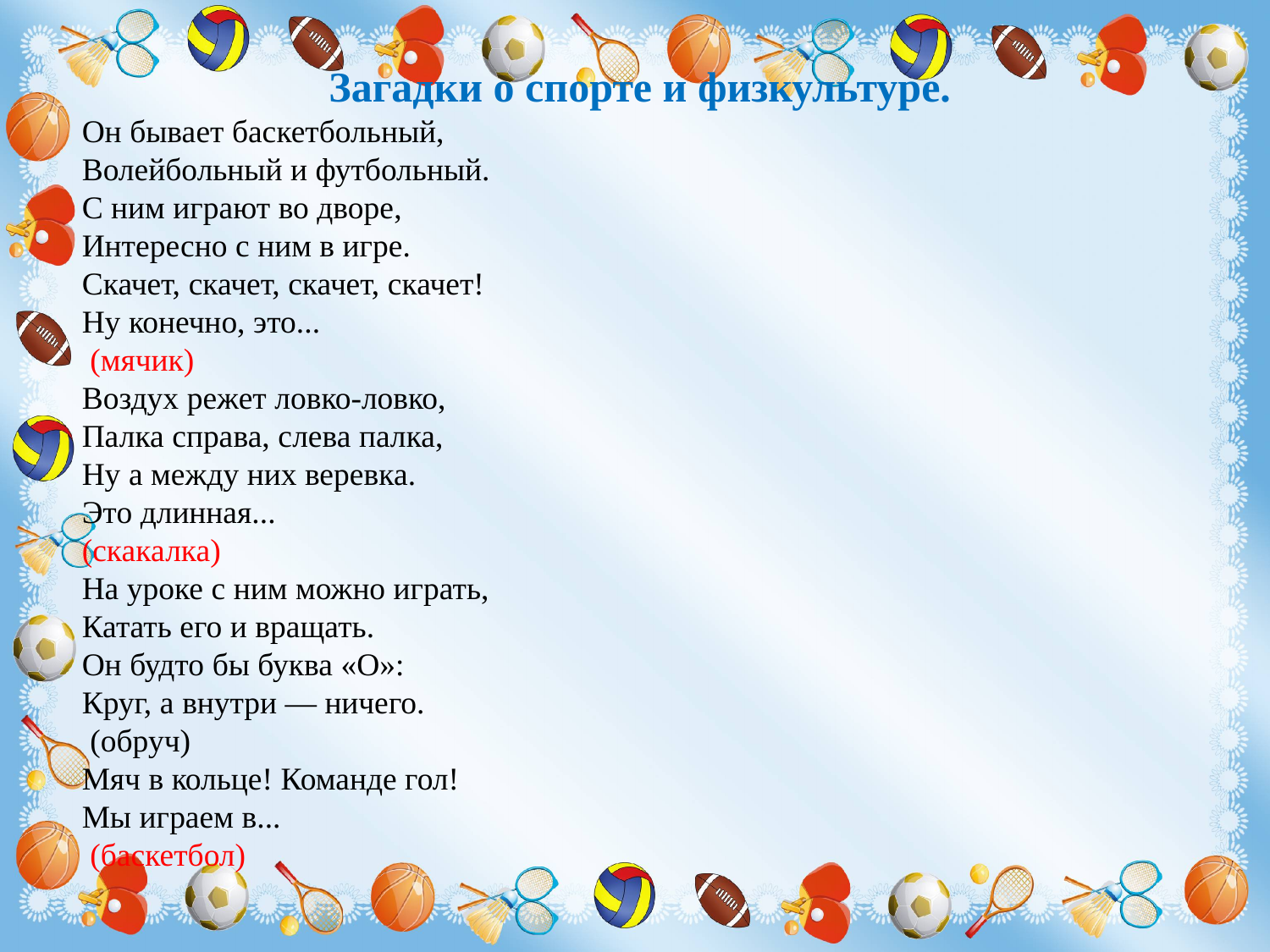

Загадки о спорте и физкультуре.
Он бывает баскетбольный,
Волейбольный и футбольный.
С ним играют во дворе,
Интересно с ним в игре.
Скачет, скачет, скачет, скачет!
Ну конечно, это...
 (мячик)
Воздух режет ловко-ловко,
Палка справа, слева палка,
Ну а между них веревка.
Это длинная...
(скакалка)
На уроке с ним можно играть,
Катать его и вращать.
Он будто бы буква «О»:
Круг, а внутри — ничего.
 (обруч)
Мяч в кольце! Команде гол!
Мы играем в...
 (баскетбол)